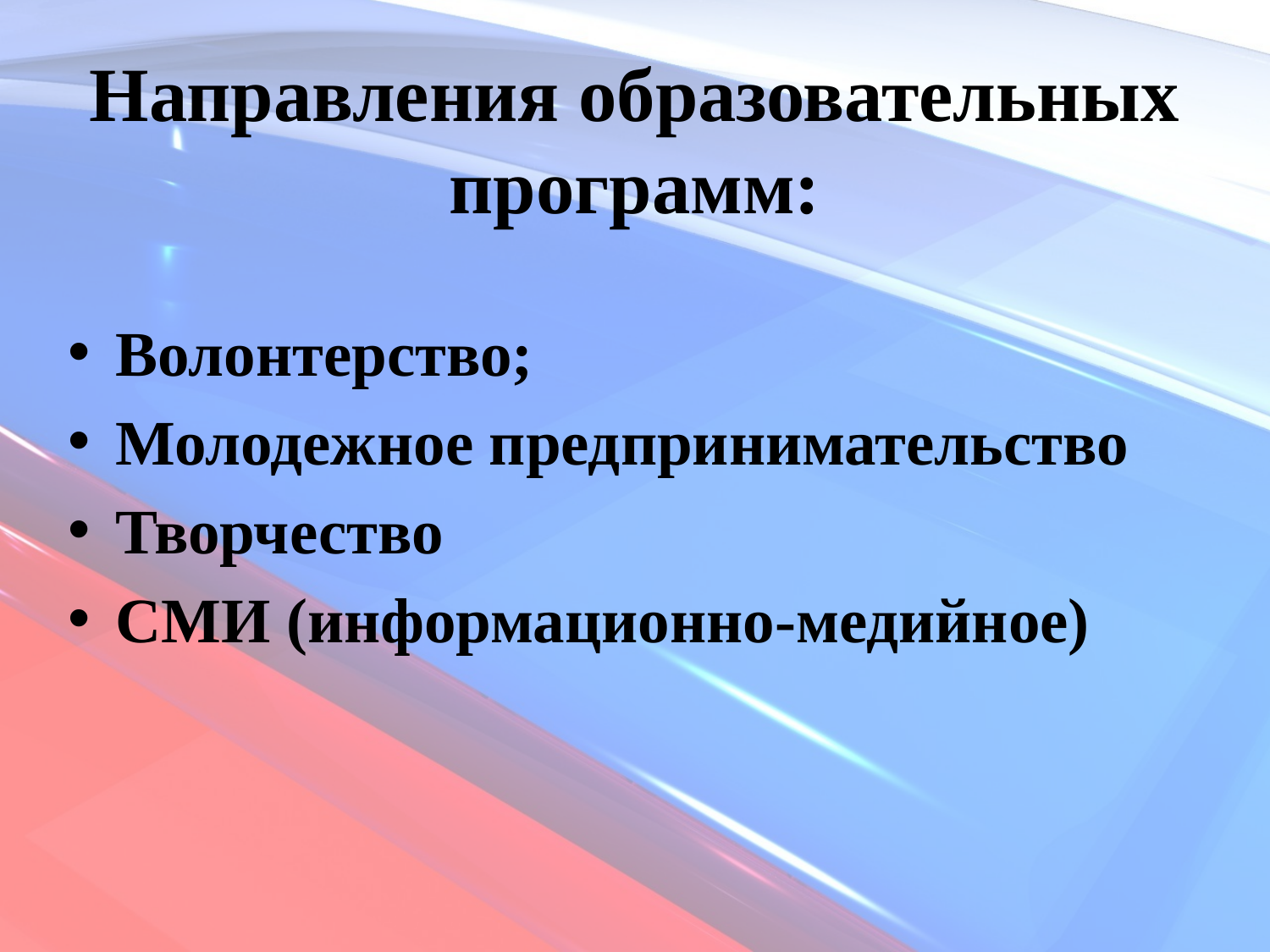

# Направления образовательных программ:
Волонтерство;
Молодежное предпринимательство
Творчество
СМИ (информационно-медийное)